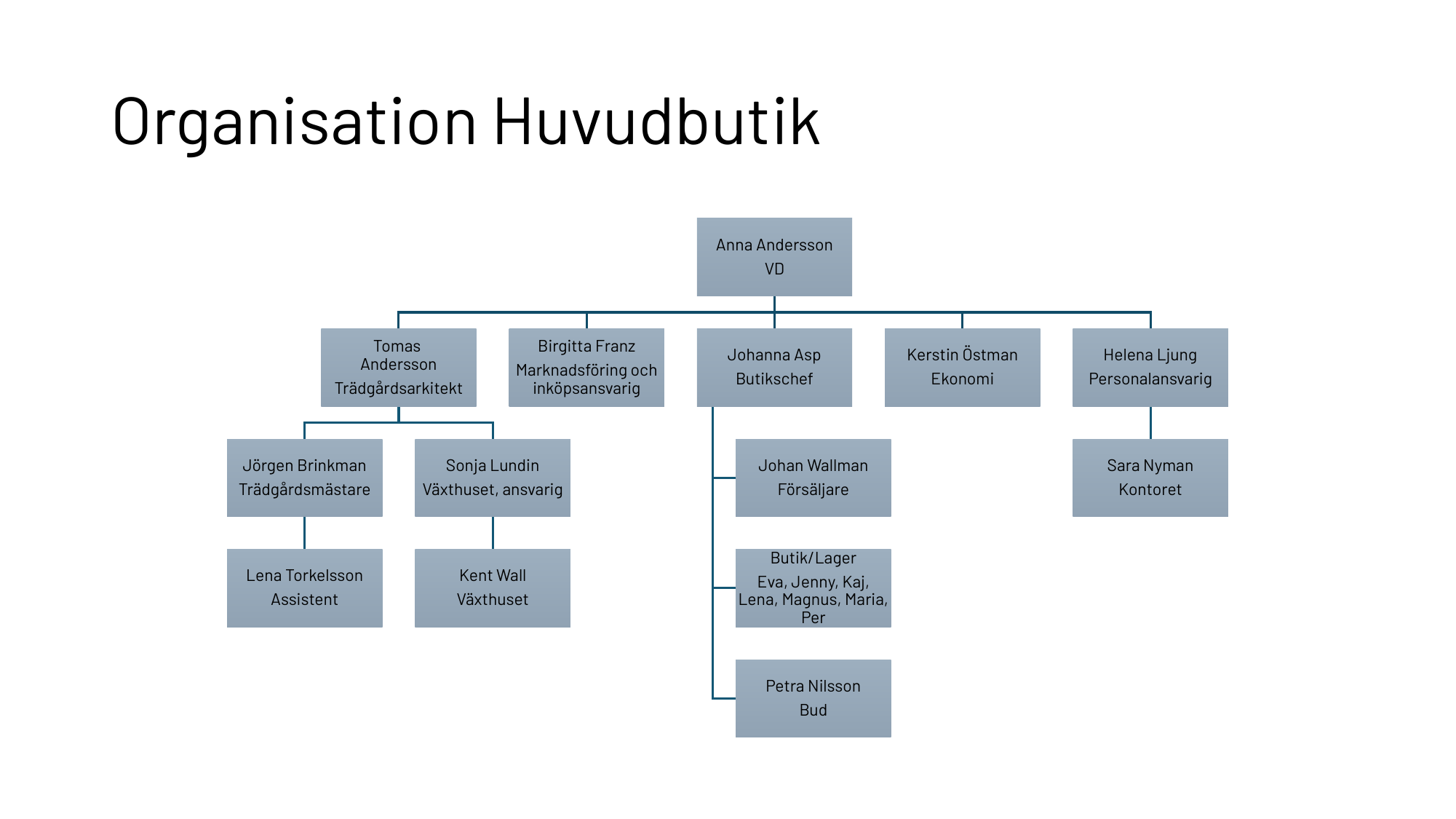

# Organisation Huvudbutik
Anna Andersson
VD
Tomas
Andersson
Trädgårdsarkitekt
Jörgen Brinkman
Trädgårdsmästare
Lena Torkelsson
Assistent
Sonja Lundin
Växthuset, ansvarig
Kent Wall
Växthuset
Birgitta Franz
Marknadsföring och inköpsansvarig
Johanna Asp
Butikschef
Johan Wallman
Försäljare
Butik/Lager
Eva, Jenny, Kaj, Lena, Magnus, Maria, Per
Petra Nilsson
Bud
Kerstin Östman
Ekonomi
Helena Ljung
Personalansvarig
Sara Nyman
Kontoret